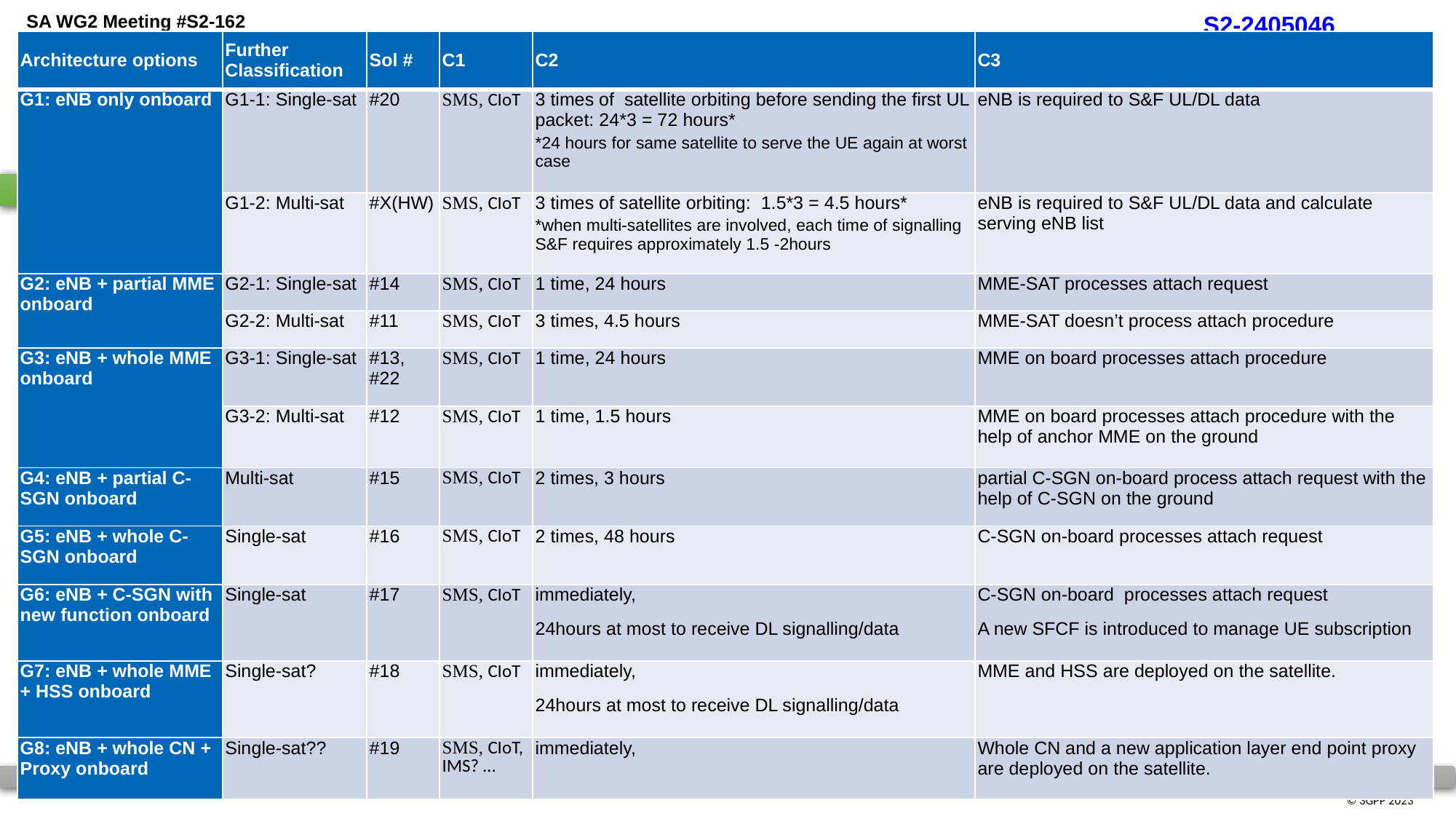

| Architecture options | Further Classification | Sol # | C1 | C2 | C3 |
| --- | --- | --- | --- | --- | --- |
| G1: eNB only onboard | G1-1: Single-sat | #20 | SMS, CIoT | 3 times of satellite orbiting before sending the first UL packet: 24\*3 = 72 hours\* \*24 hours for same satellite to serve the UE again at worst case | eNB is required to S&F UL/DL data |
|  | G1-2: Multi-sat | #X(HW) | SMS, CIoT | 3 times of satellite orbiting: 1.5\*3 = 4.5 hours\* \*when multi-satellites are involved, each time of signalling S&F requires approximately 1.5 -2hours | eNB is required to S&F UL/DL data and calculate serving eNB list |
| G2: eNB + partial MME onboard | G2-1: Single-sat | #14 | SMS, CIoT | 1 time, 24 hours | MME-SAT processes attach request |
|  | G2-2: Multi-sat | #11 | SMS, CIoT | 3 times, 4.5 hours | MME-SAT doesn’t process attach procedure |
| G3: eNB + whole MME onboard | G3-1: Single-sat | #13, #22 | SMS, CIoT | 1 time, 24 hours | MME on board processes attach procedure |
|  | G3-2: Multi-sat | #12 | SMS, CIoT | 1 time, 1.5 hours | MME on board processes attach procedure with the help of anchor MME on the ground |
| G4: eNB + partial C-SGN onboard | Multi-sat | #15 | SMS, CIoT | 2 times, 3 hours | partial C-SGN on-board process attach request with the help of C-SGN on the ground |
| G5: eNB + whole C-SGN onboard | Single-sat | #16 | SMS, CIoT | 2 times, 48 hours | C-SGN on-board processes attach request |
| G6: eNB + C-SGN with new function onboard | Single-sat | #17 | SMS, CIoT | immediately, 24hours at most to receive DL signalling/data | C-SGN on-board processes attach request A new SFCF is introduced to manage UE subscription |
| G7: eNB + whole MME + HSS onboard | Single-sat? | #18 | SMS, CIoT | immediately, 24hours at most to receive DL signalling/data | MME and HSS are deployed on the satellite. |
| G8: eNB + whole CN + Proxy onboard | Single-sat?? | #19 | SMS, CIoT, IMS? … | immediately, | Whole CN and a new application layer end point proxy are deployed on the satellite. |
# Solution Evaluation